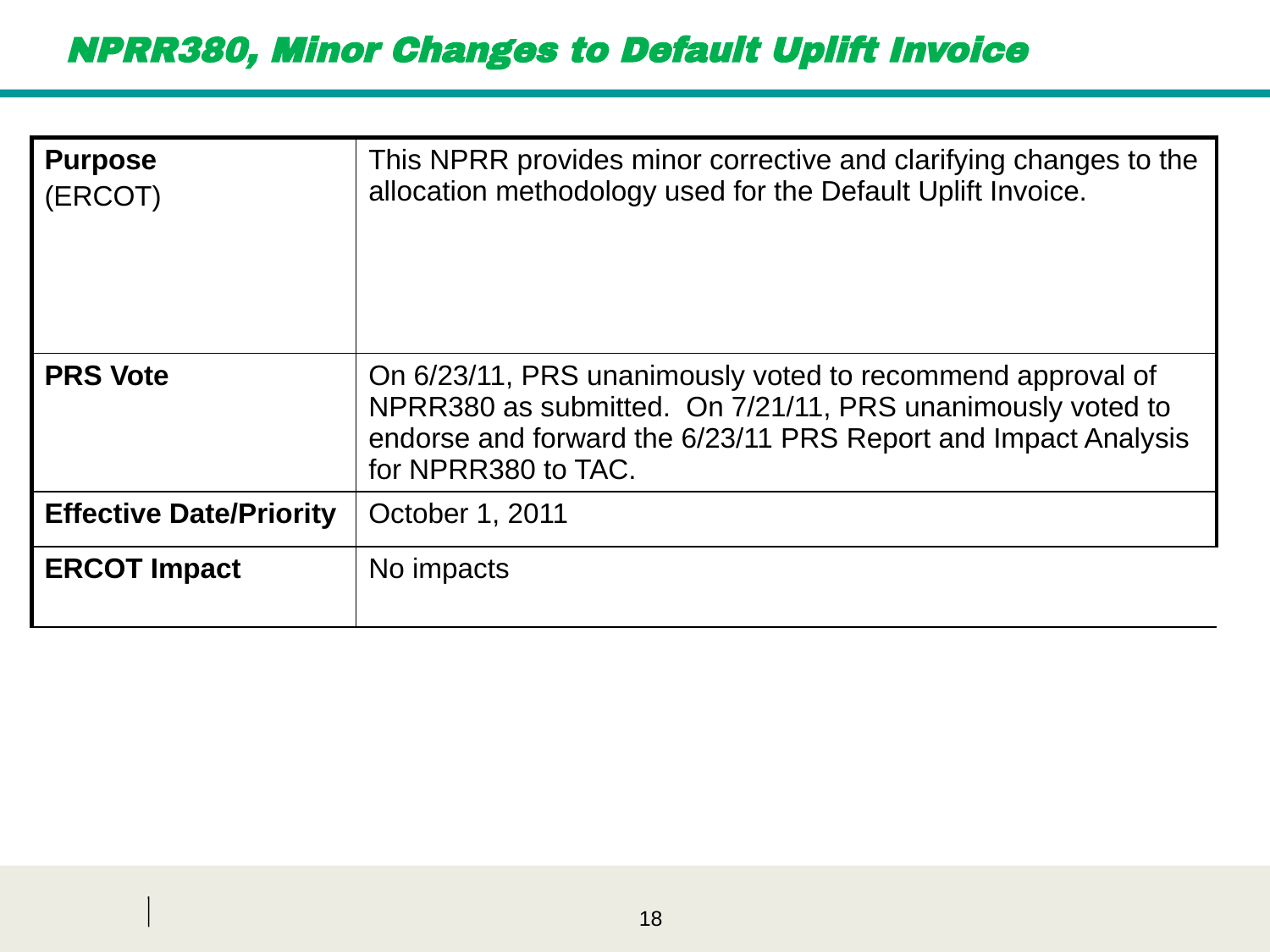

NPRR380, Minor Changes to Default Uplift Invoice
| Purpose (ERCOT) | This NPRR provides minor corrective and clarifying changes to the allocation methodology used for the Default Uplift Invoice. |
| --- | --- |
| PRS Vote | On 6/23/11, PRS unanimously voted to recommend approval of NPRR380 as submitted. On 7/21/11, PRS unanimously voted to endorse and forward the 6/23/11 PRS Report and Impact Analysis for NPRR380 to TAC. |
| Effective Date/Priority | October 1, 2011 |
| ERCOT Impact | No impacts |